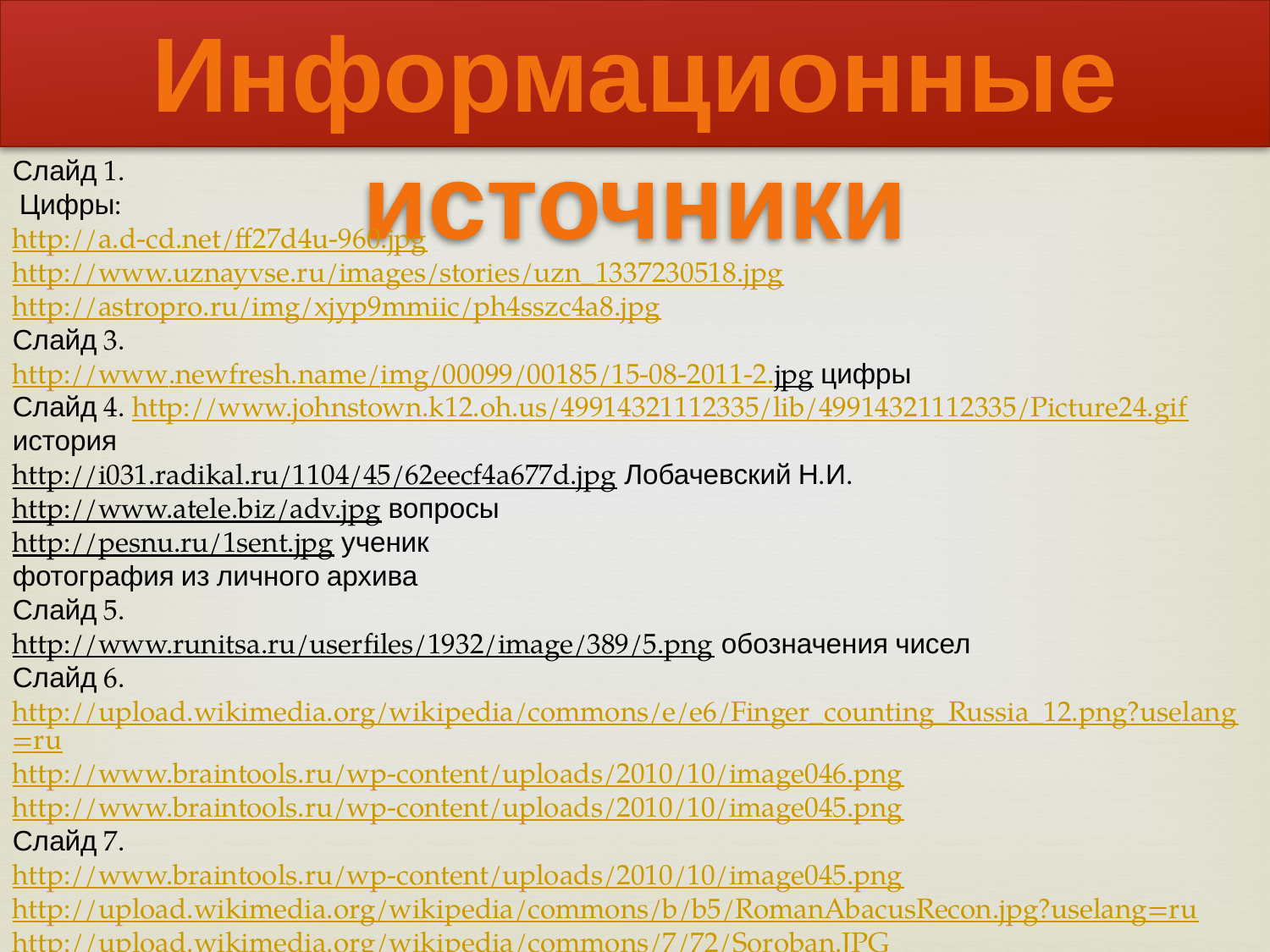

Информационные источники
Слайд 1.
 Цифры:
http://a.d-cd.net/ff27d4u-960.jpg
http://www.uznayvse.ru/images/stories/uzn_1337230518.jpg
http://astropro.ru/img/xjyp9mmiic/ph4sszc4a8.jpg
Слайд 3.
http://www.newfresh.name/img/00099/00185/15-08-2011-2.jpg цифры
Слайд 4. http://www.johnstown.k12.oh.us/49914321112335/lib/49914321112335/Picture24.gif история
http://i031.radikal.ru/1104/45/62eecf4a677d.jpg Лобачевский Н.И.
http://www.atele.biz/adv.jpg вопросы
http://pesnu.ru/1sent.jpg ученик
фотография из личного архива
Слайд 5.
http://www.runitsa.ru/userfiles/1932/image/389/5.png обозначения чисел
Слайд 6. http://upload.wikimedia.org/wikipedia/commons/e/e6/Finger_counting_Russia_12.png?uselang=ru
http://www.braintools.ru/wp-content/uploads/2010/10/image046.png
http://www.braintools.ru/wp-content/uploads/2010/10/image045.png
Слайд 7.
http://www.braintools.ru/wp-content/uploads/2010/10/image045.png
http://upload.wikimedia.org/wikipedia/commons/b/b5/RomanAbacusRecon.jpg?uselang=ru
http://upload.wikimedia.org/wikipedia/commons/7/72/Soroban.JPG
Слайд 8.
http://svyato.net/uploads/posts/2011-03/1300122129_20700-5.jpg